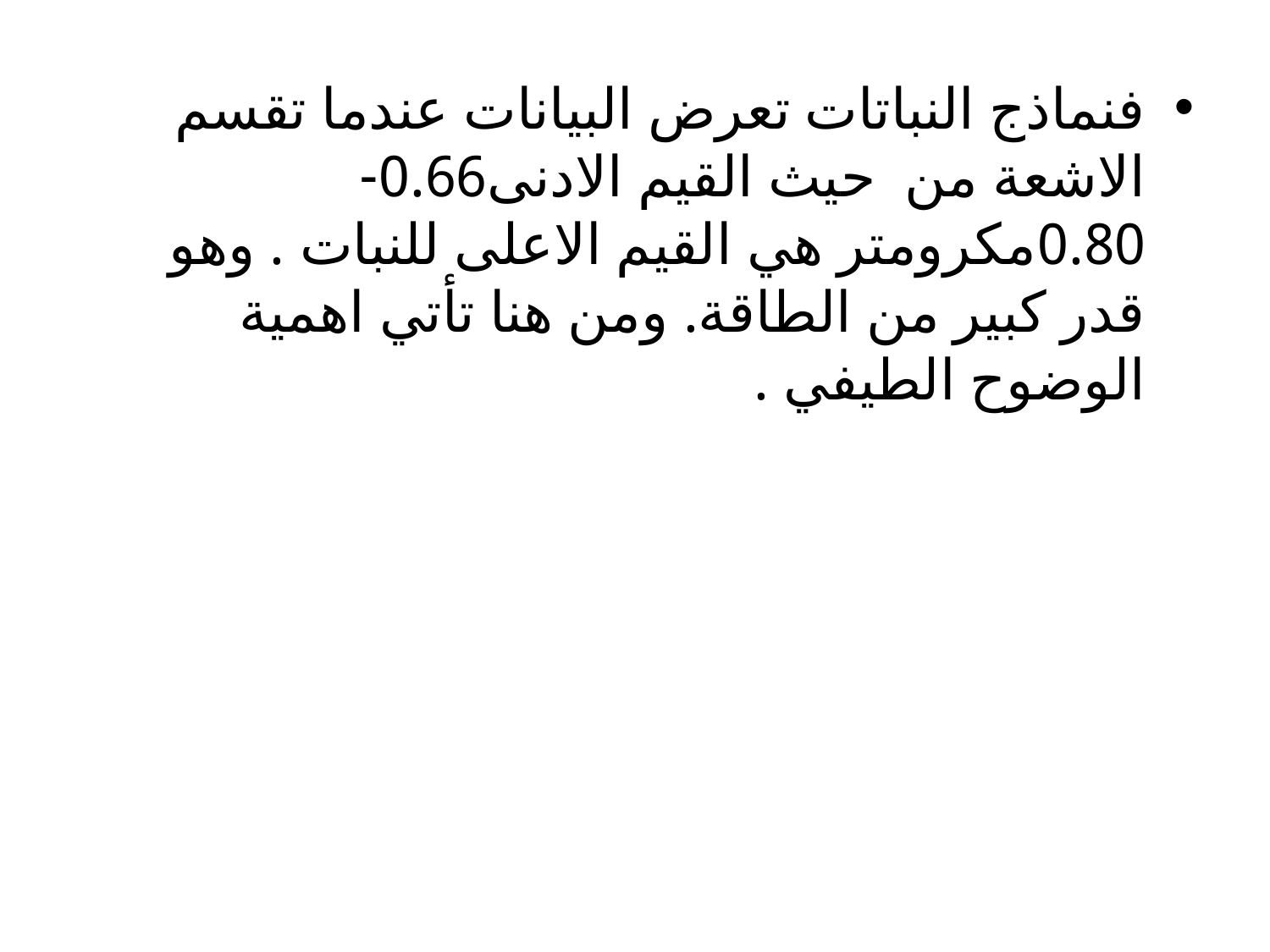

فنماذج النباتات تعرض البيانات عندما تقسم الاشعة من  حيث القيم الادنى0.66- 0.80مكرومتر هي القيم الاعلى للنبات . وهو قدر كبير من الطاقة. ومن هنا تأتي اهمية الوضوح الطيفي .